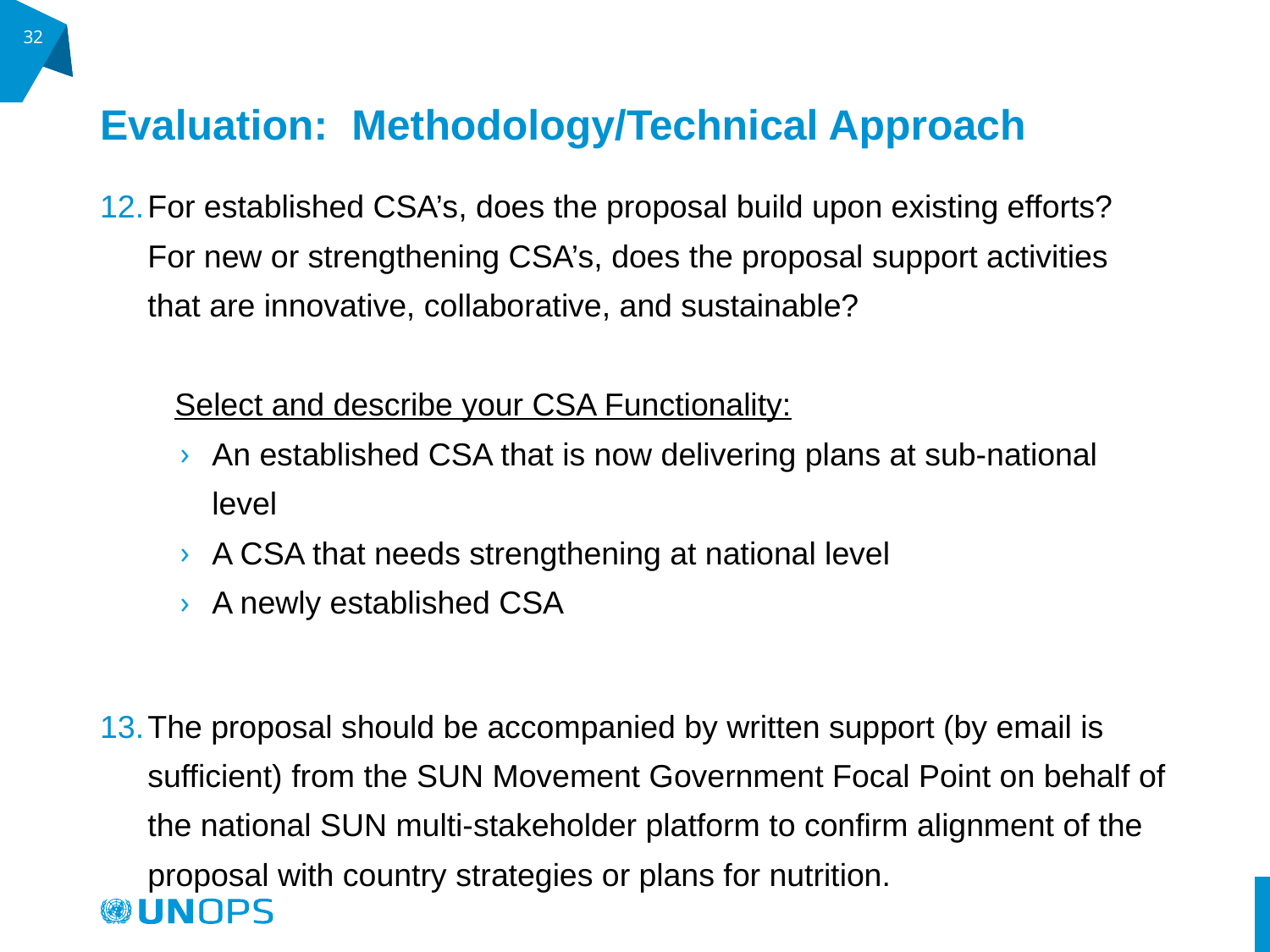

32
# Evaluation:  Methodology/Technical Approach
For established CSA’s, does the proposal build upon existing efforts?  For new or strengthening CSA’s, does the proposal support activities that are innovative, collaborative, and sustainable?

Select and describe your CSA Functionality:
An established CSA that is now delivering plans at sub-national level
A CSA that needs strengthening at national level
A newly established CSA

The proposal should be accompanied by written support (by email is sufficient) from the SUN Movement Government Focal Point on behalf of the national SUN multi-stakeholder platform to confirm alignment of the proposal with country strategies or plans for nutrition.